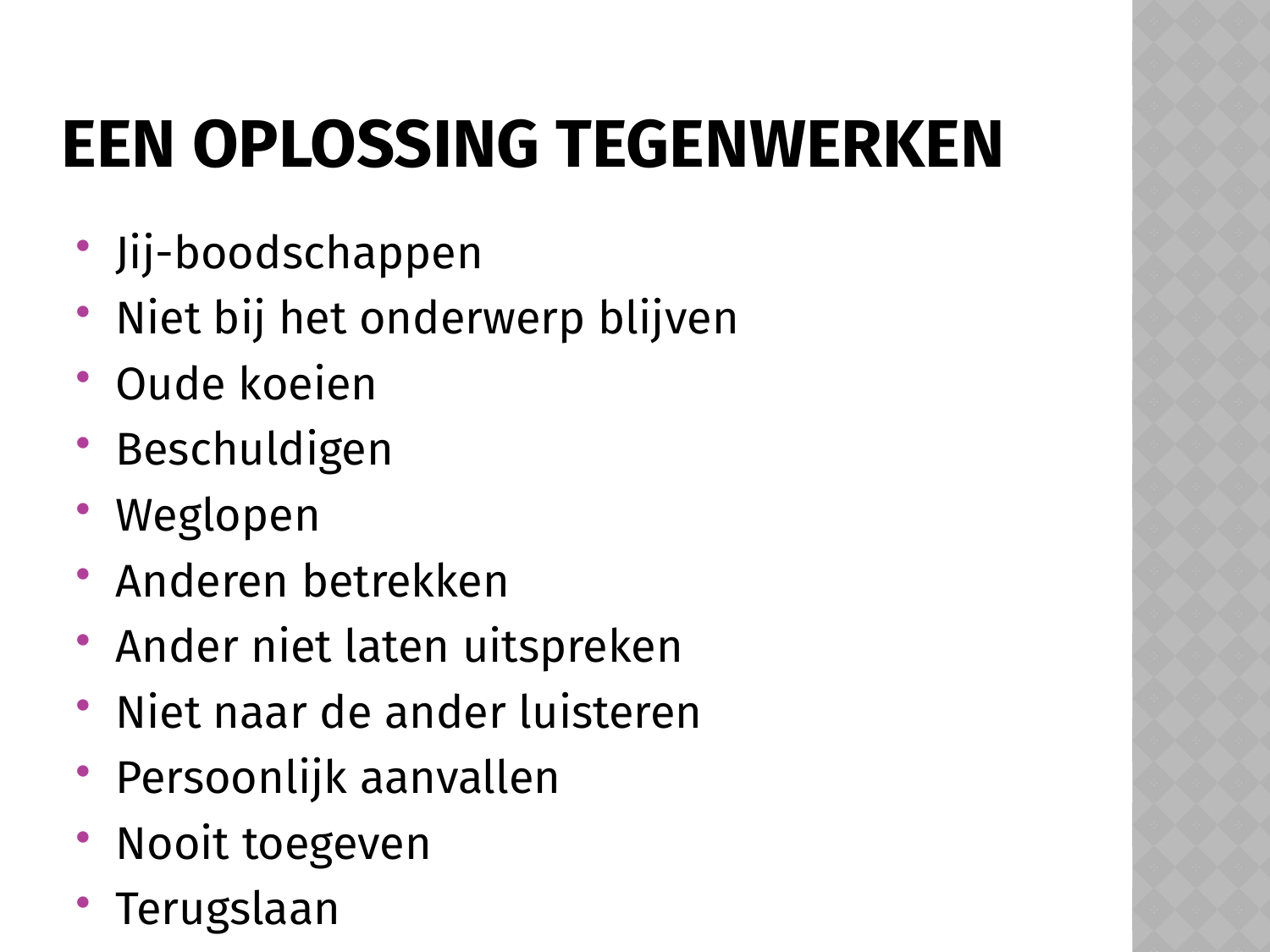

# Een oplossing tegenwerken
Jij-boodschappen
Niet bij het onderwerp blijven
Oude koeien
Beschuldigen
Weglopen
Anderen betrekken
Ander niet laten uitspreken
Niet naar de ander luisteren
Persoonlijk aanvallen
Nooit toegeven
Terugslaan